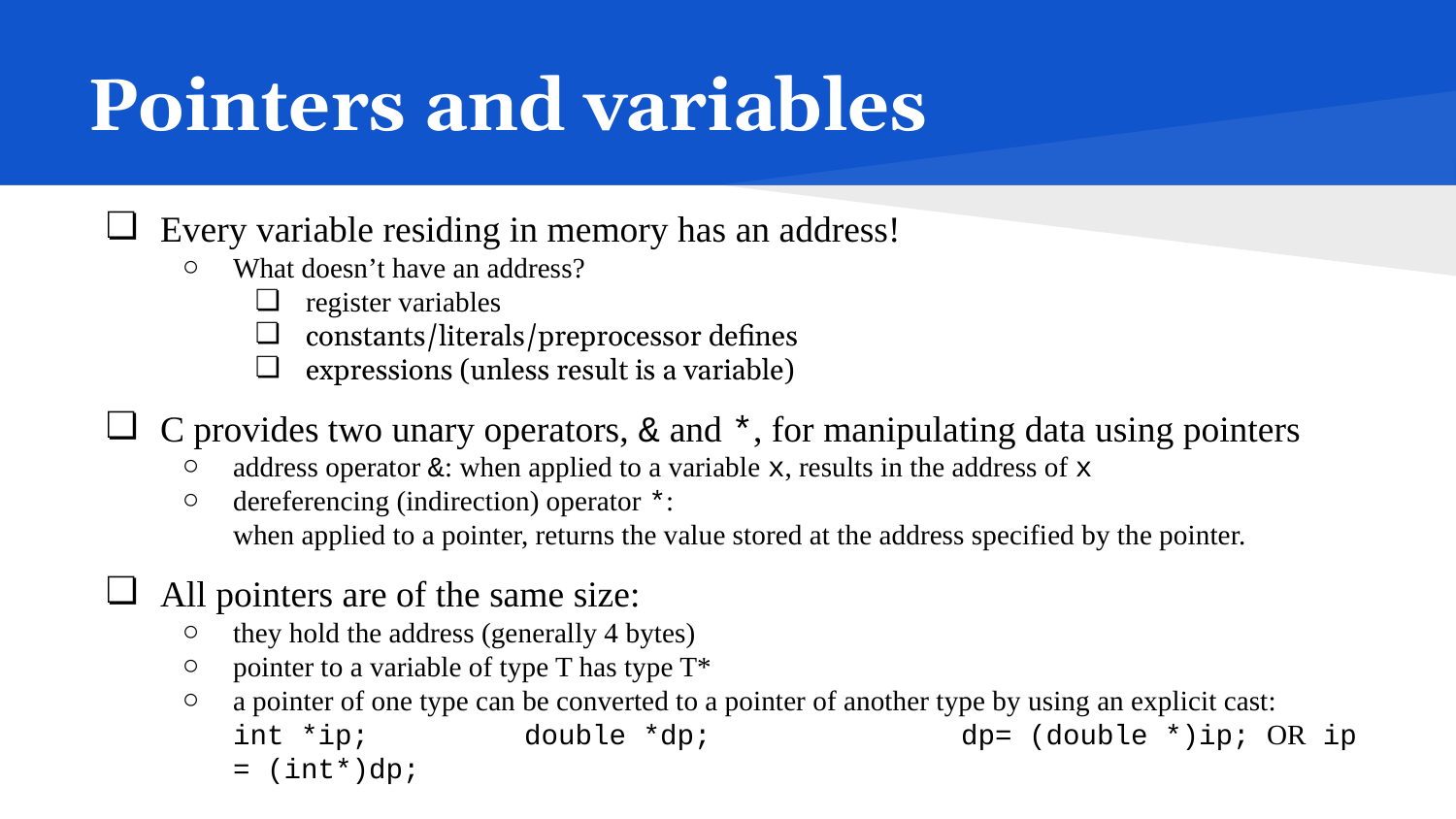

# Pointers and variables
Every variable residing in memory has an address!
What doesn’t have an address?
register variables
constants/literals/preprocessor defines
expressions (unless result is a variable)
C provides two unary operators, & and *, for manipulating data using pointers
address operator &: when applied to a variable x, results in the address of x
dereferencing (indirection) operator *:
when applied to a pointer, returns the value stored at the address specified by the pointer.
All pointers are of the same size:
they hold the address (generally 4 bytes)
pointer to a variable of type T has type T*
a pointer of one type can be converted to a pointer of another type by using an explicit cast:
int *ip;		double *dp;		dp= (double *)ip; OR ip = (int*)dp;